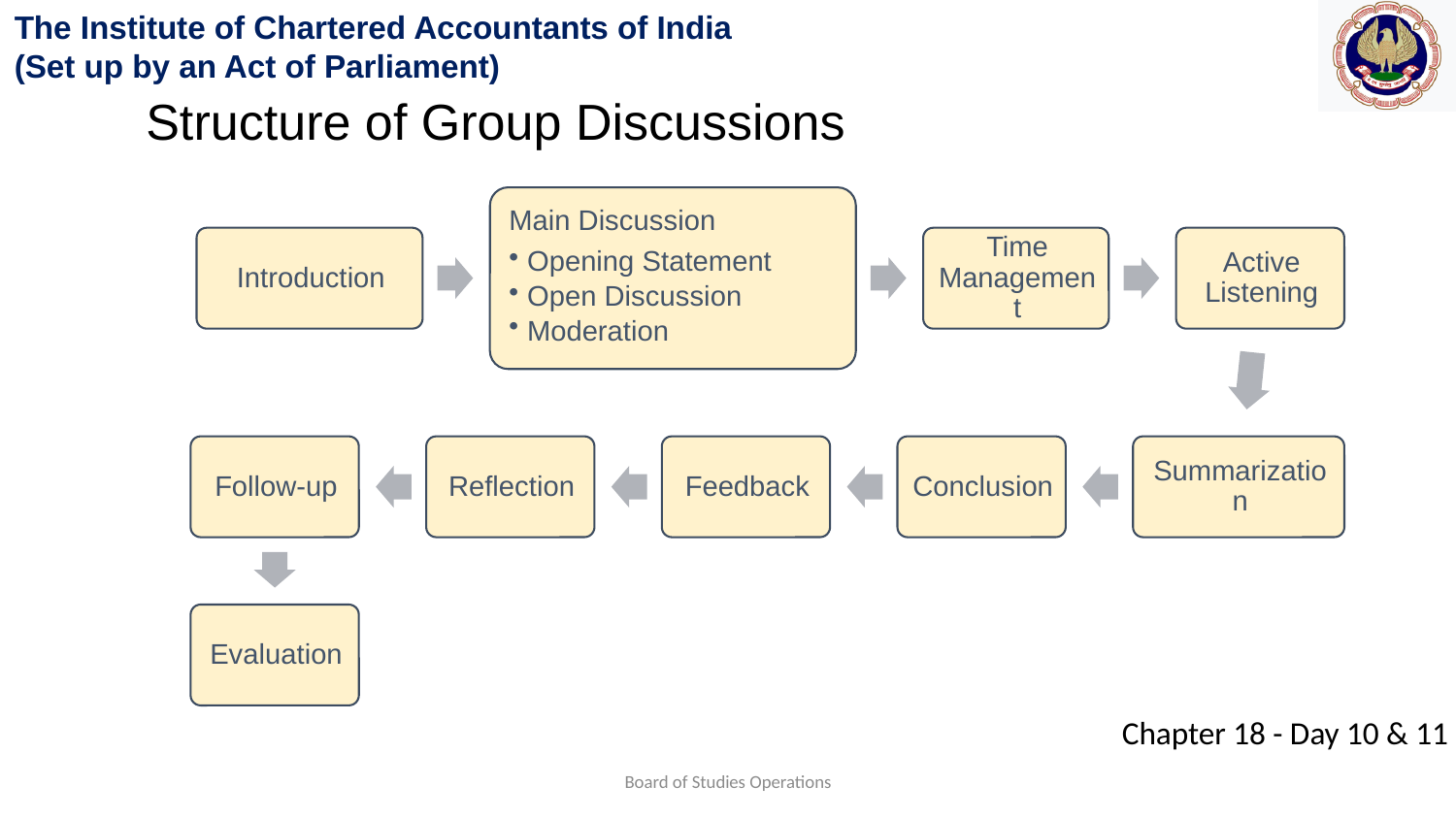

Structure of Group Discussions
Introduction

Main Discussion
Opening Statement
Open Discussion
Moderation

Time Management

Active Listening

Summarization

Conclusion

Feedback

Reflection

Follow-up

Evaluation
Board of Studies Operations